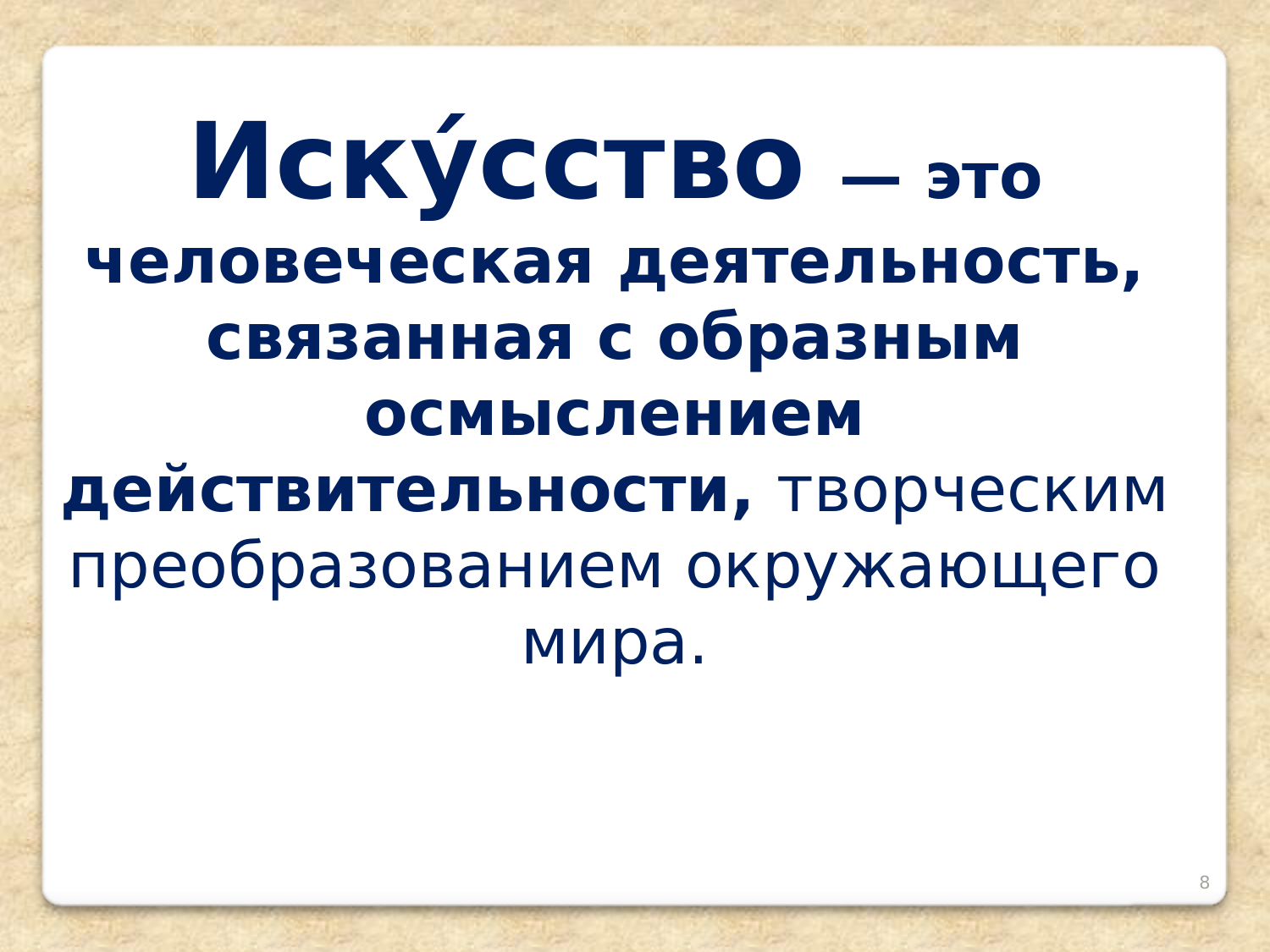

Иску́сство — это человеческая деятельность, связанная с образным осмыслением действительности, творческим преобразованием окружающего мира.
8